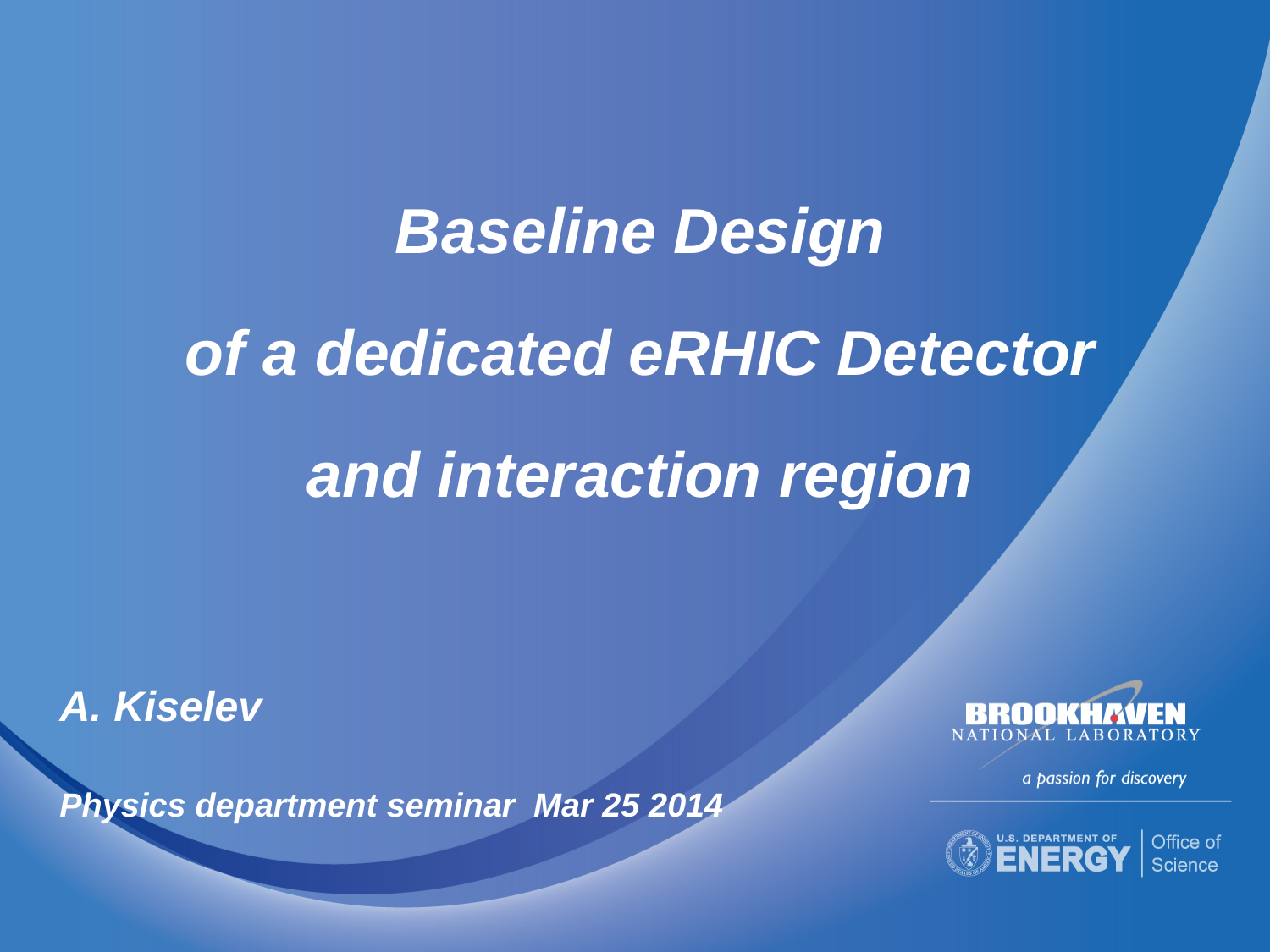

# Baseline Design of a dedicated eRHIC Detector and interaction region
A. Kiselev

Physics department seminar  Mar 25 2014